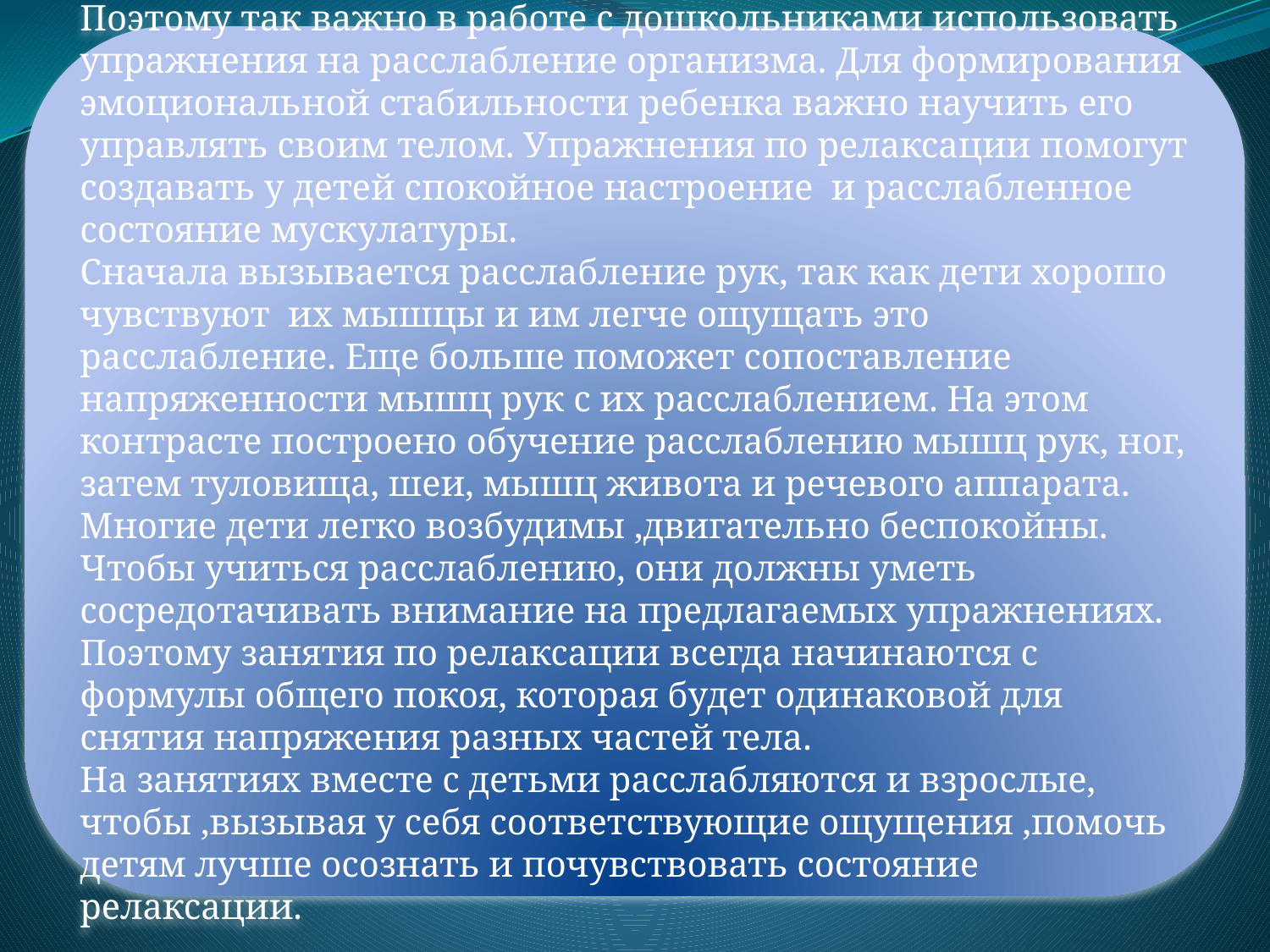

Поэтому так важно в работе с дошкольниками использовать упражнения на расслабление организма. Для формирования эмоциональной стабильности ребенка важно научить его управлять своим телом. Упражнения по релаксации помогут создавать у детей спокойное настроение  и расслабленное состояние мускулатуры.
Сначала вызывается расслабление рук, так как дети хорошо чувствуют  их мышцы и им легче ощущать это расслабление. Еще больше поможет сопоставление напряженности мышц рук с их расслаблением. На этом контрасте построено обучение расслаблению мышц рук, ног, затем туловища, шеи, мышц живота и речевого аппарата.
Многие дети легко возбудимы ,двигательно беспокойны. Чтобы учиться расслаблению, они должны уметь сосредотачивать внимание на предлагаемых упражнениях. Поэтому занятия по релаксации всегда начинаются с формулы общего покоя, которая будет одинаковой для снятия напряжения разных частей тела.
На занятиях вместе с детьми расслабляются и взрослые, чтобы ,вызывая у себя соответствующие ощущения ,помочь детям лучше осознать и почувствовать состояние релаксации.